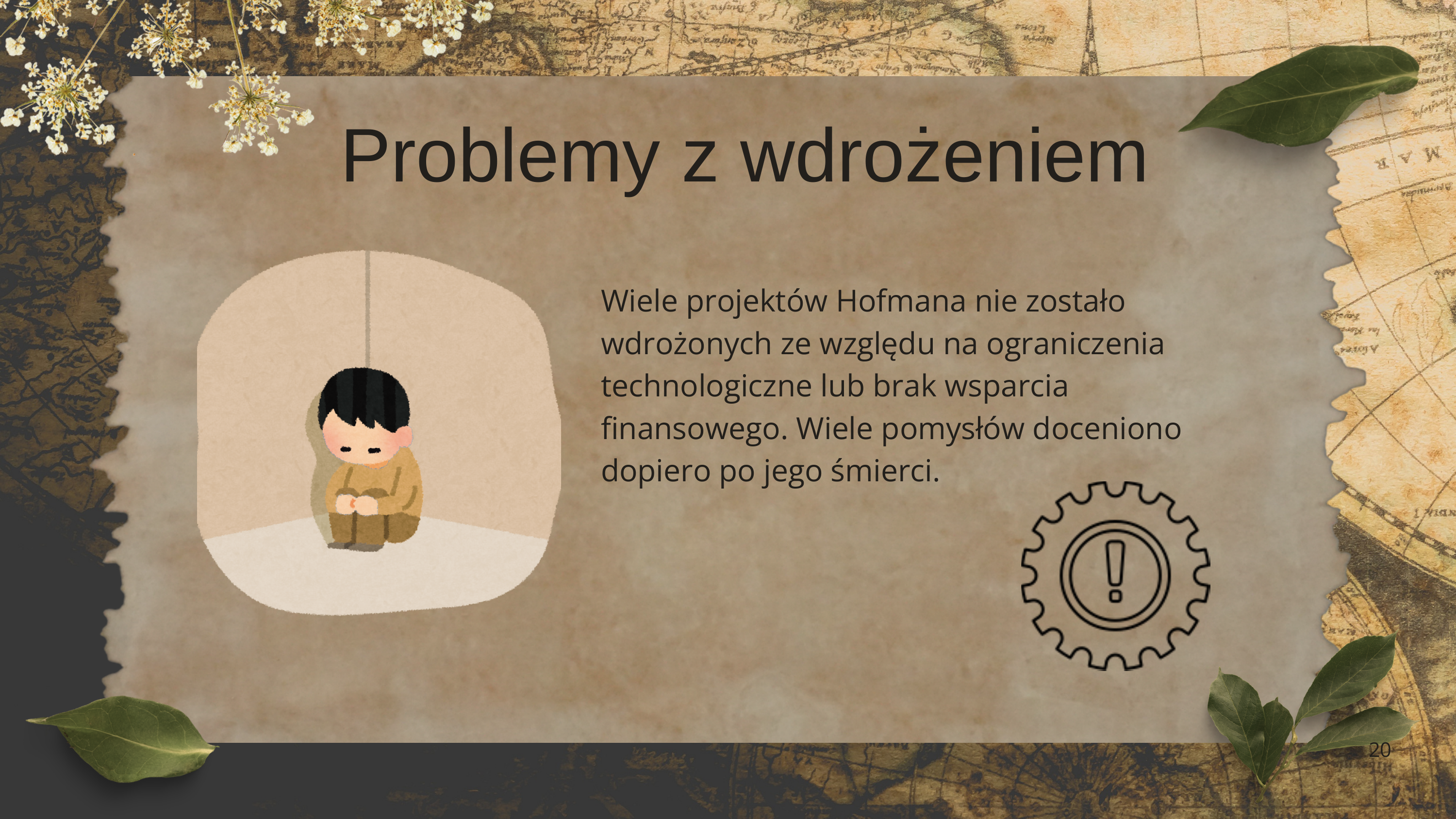

Problemy z wdrożeniem

Wiele projektów Hofmana nie zostało wdrożonych ze względu na ograniczenia technologiczne lub brak wsparcia finansowego. Wiele pomysłów doceniono dopiero po jego śmierci.

20